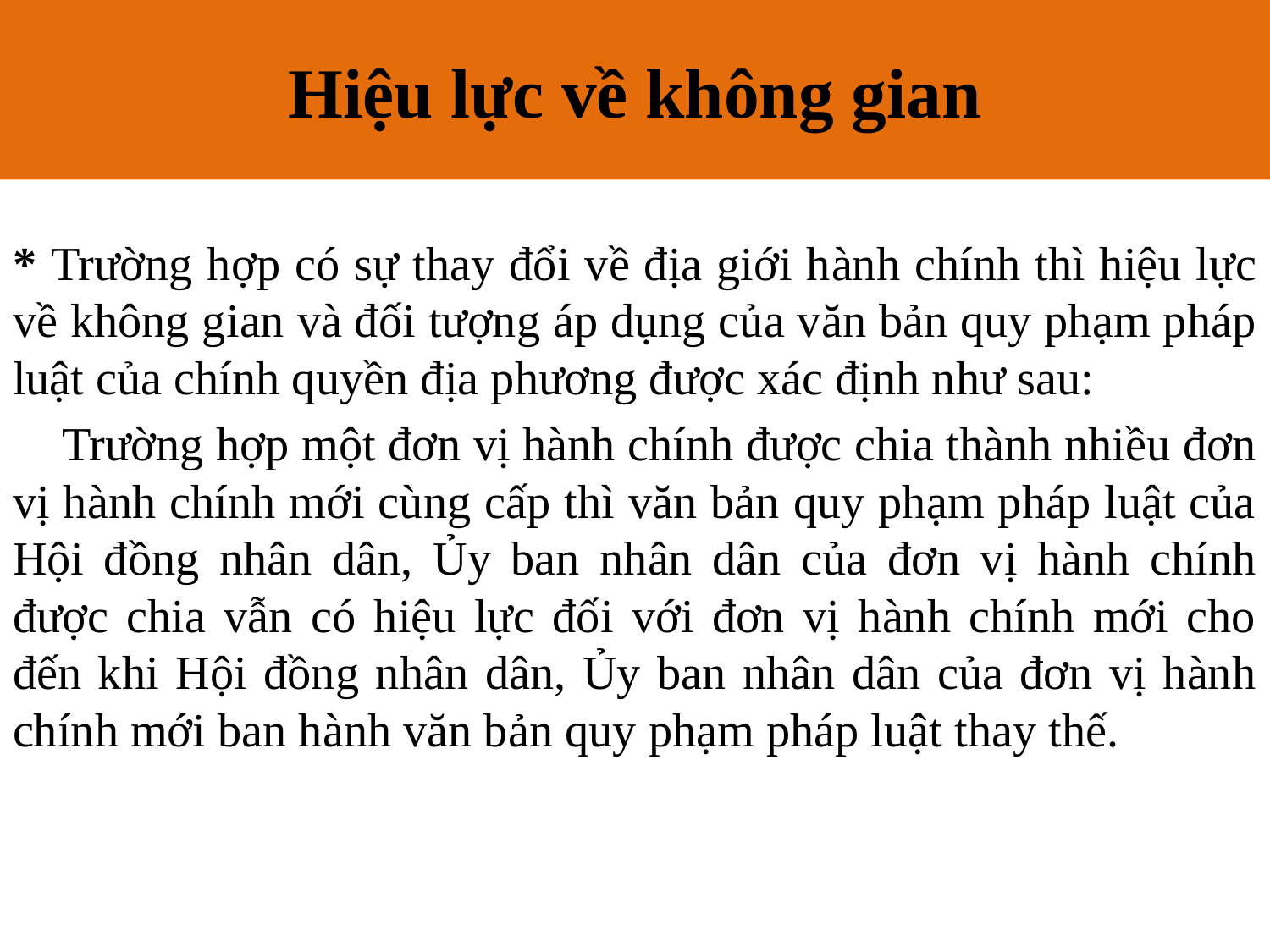

Hiệu lực về không gian
# III. Hiệu lực và nguyên tắc áp dụng văn bản quản lý nhà nước
* Trường hợp có sự thay đổi về địa giới hành chính thì hiệu lực về không gian và đối tượng áp dụng của văn bản quy phạm pháp luật của chính quyền địa phương được xác định như sau:
    Trường hợp một đơn vị hành chính được chia thành nhiều đơn vị hành chính mới cùng cấp thì văn bản quy phạm pháp luật của Hội đồng nhân dân, Ủy ban nhân dân của đơn vị hành chính được chia vẫn có hiệu lực đối với đơn vị hành chính mới cho đến khi Hội đồng nhân dân, Ủy ban nhân dân của đơn vị hành chính mới ban hành văn bản quy phạm pháp luật thay thế.